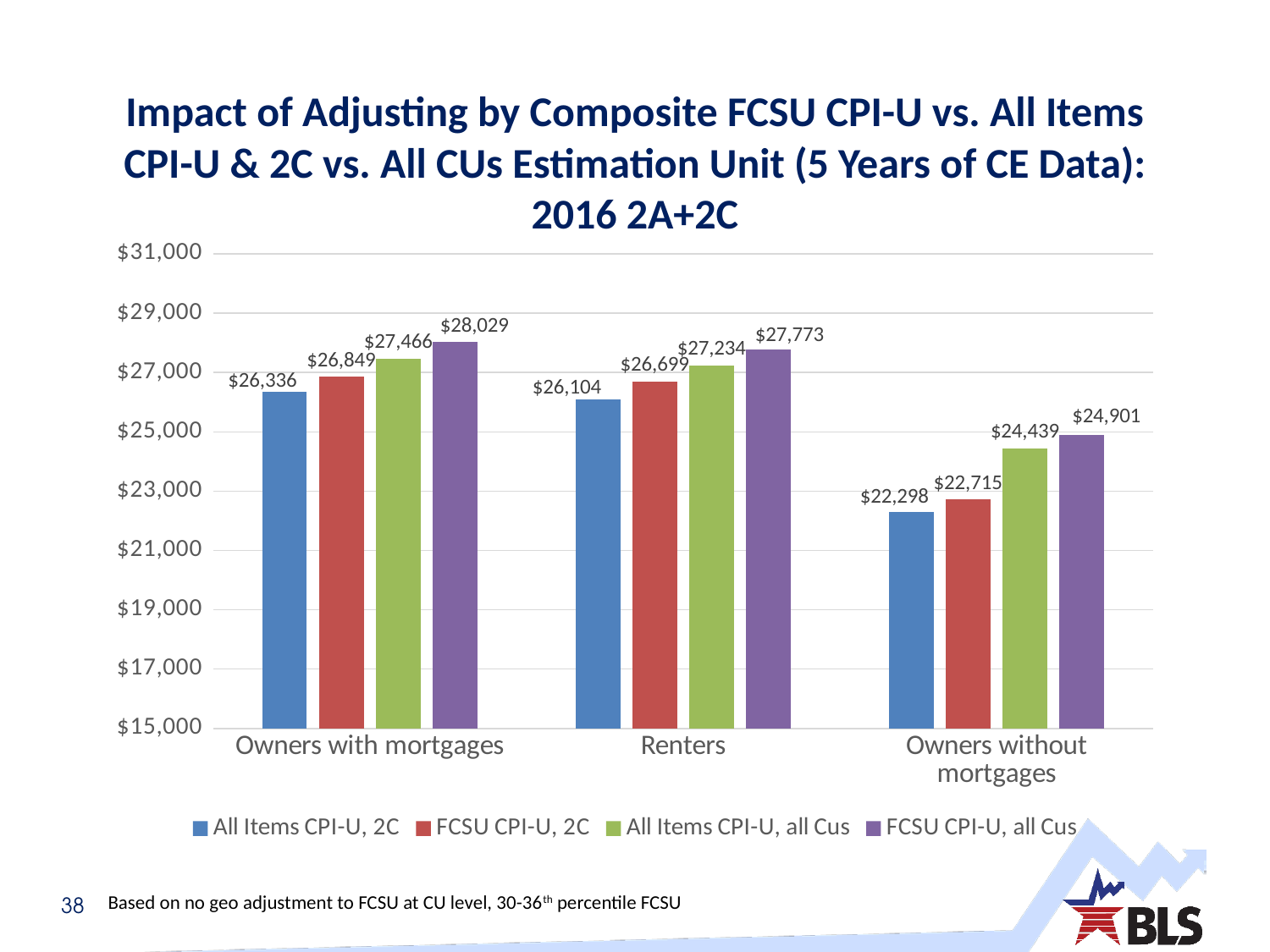

# Impact of Adjusting by Composite FCSU CPI-U vs. All Items CPI-U & 2C vs. All CUs Estimation Unit (5 Years of CE Data): 2016 2A+2C

### Chart

| Category | All Items CPI-U, 2C | FCSU CPI-U, 2C | All Items CPI-U, all Cus | FCSU CPI-U, all Cus |
|---|---|---|---|---|
| Owners with mortgages | 26335.6040831274 | 26848.6655352107 | 27466.4259957353 | 28028.537304469 |
| Renters | 26104.2917831106 | 26698.9624187829 | 27234.0078442485 | 27772.8278763485 |
| Owners without mortgages | 22298.2024287483 | 22714.5056073899 | 24439.2607599621 | 24900.8442202927 |
Based on no geo adjustment to FCSU at CU level, 30-36th percentile FCSU
38